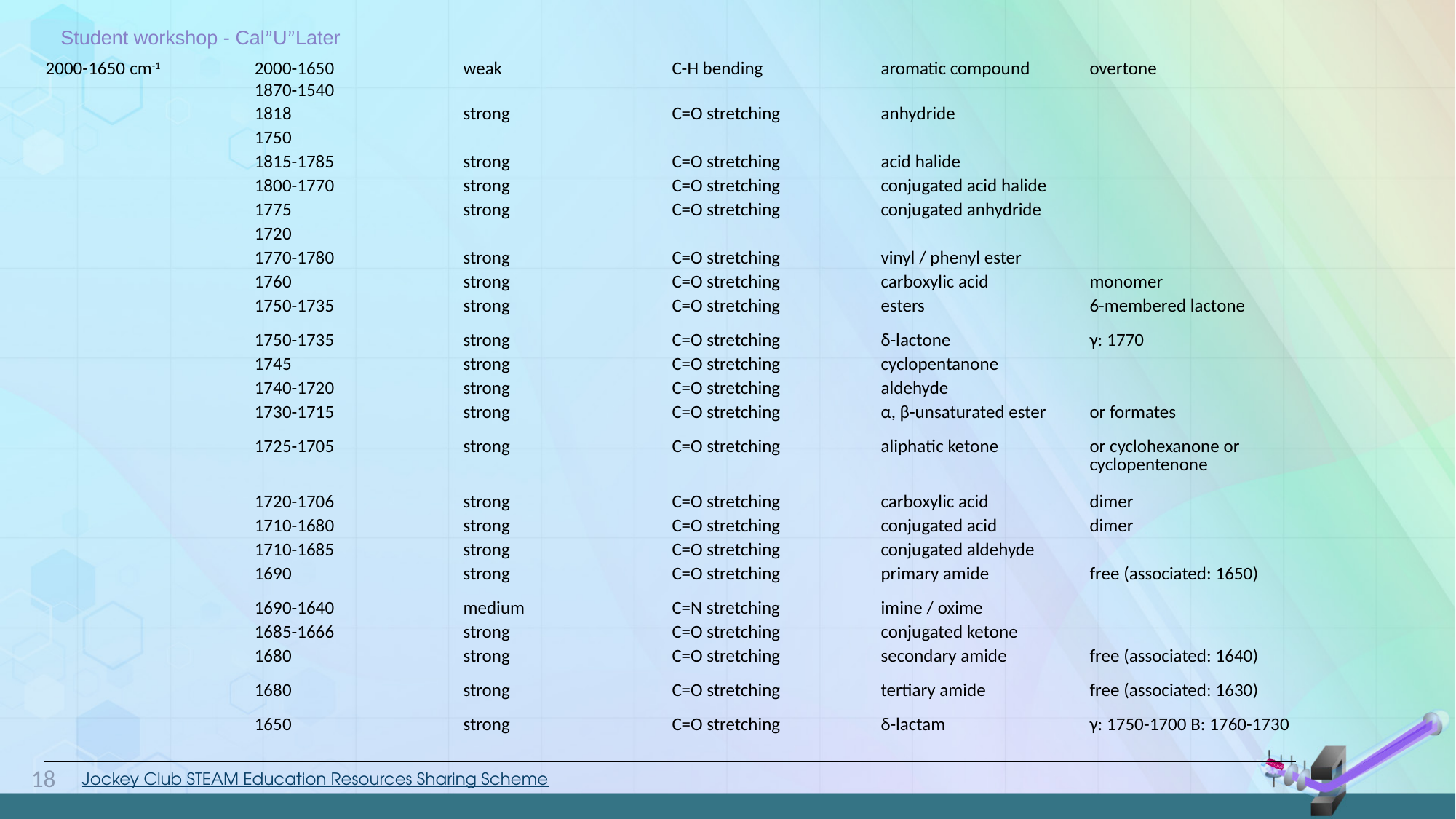

| 2000-1650 cm-1 | 2000-1650 | weak | C-H bending | aromatic compound | overtone |
| --- | --- | --- | --- | --- | --- |
|  | 1870-1540 |  |  |  |  |
|  | 1818 | strong | C=O stretching | anhydride |  |
|  | 1750 |  |  |  |  |
|  | 1815-1785 | strong | C=O stretching | acid halide |  |
|  | 1800-1770 | strong | C=O stretching | conjugated acid halide |  |
|  | 1775 | strong | C=O stretching | conjugated anhydride |  |
|  | 1720 |  |  |  |  |
|  | 1770-1780 | strong | C=O stretching | vinyl / phenyl ester |  |
|  | 1760 | strong | C=O stretching | carboxylic acid | monomer |
|  | 1750-1735 | strong | C=O stretching | esters | 6-membered lactone |
|  | 1750-1735 | strong | C=O stretching | δ-lactone | γ: 1770 |
|  | 1745 | strong | C=O stretching | cyclopentanone |  |
|  | 1740-1720 | strong | C=O stretching | aldehyde |  |
|  | 1730-1715 | strong | C=O stretching | α, β-unsaturated ester | or formates |
|  | 1725-1705 | strong | C=O stretching | aliphatic ketone | or cyclohexanone or cyclopentenone |
|  | 1720-1706 | strong | C=O stretching | carboxylic acid | dimer |
|  | 1710-1680 | strong | C=O stretching | conjugated acid | dimer |
|  | 1710-1685 | strong | C=O stretching | conjugated aldehyde |  |
|  | 1690 | strong | C=O stretching | primary amide | free (associated: 1650) |
|  | 1690-1640 | medium | C=N stretching | imine / oxime |  |
|  | 1685-1666 | strong | C=O stretching | conjugated ketone |  |
|  | 1680 | strong | C=O stretching | secondary amide | free (associated: 1640) |
|  | 1680 | strong | C=O stretching | tertiary amide | free (associated: 1630) |
|  | 1650 | strong | C=O stretching | δ-lactam | γ: 1750-1700 B: 1760-1730 |
18